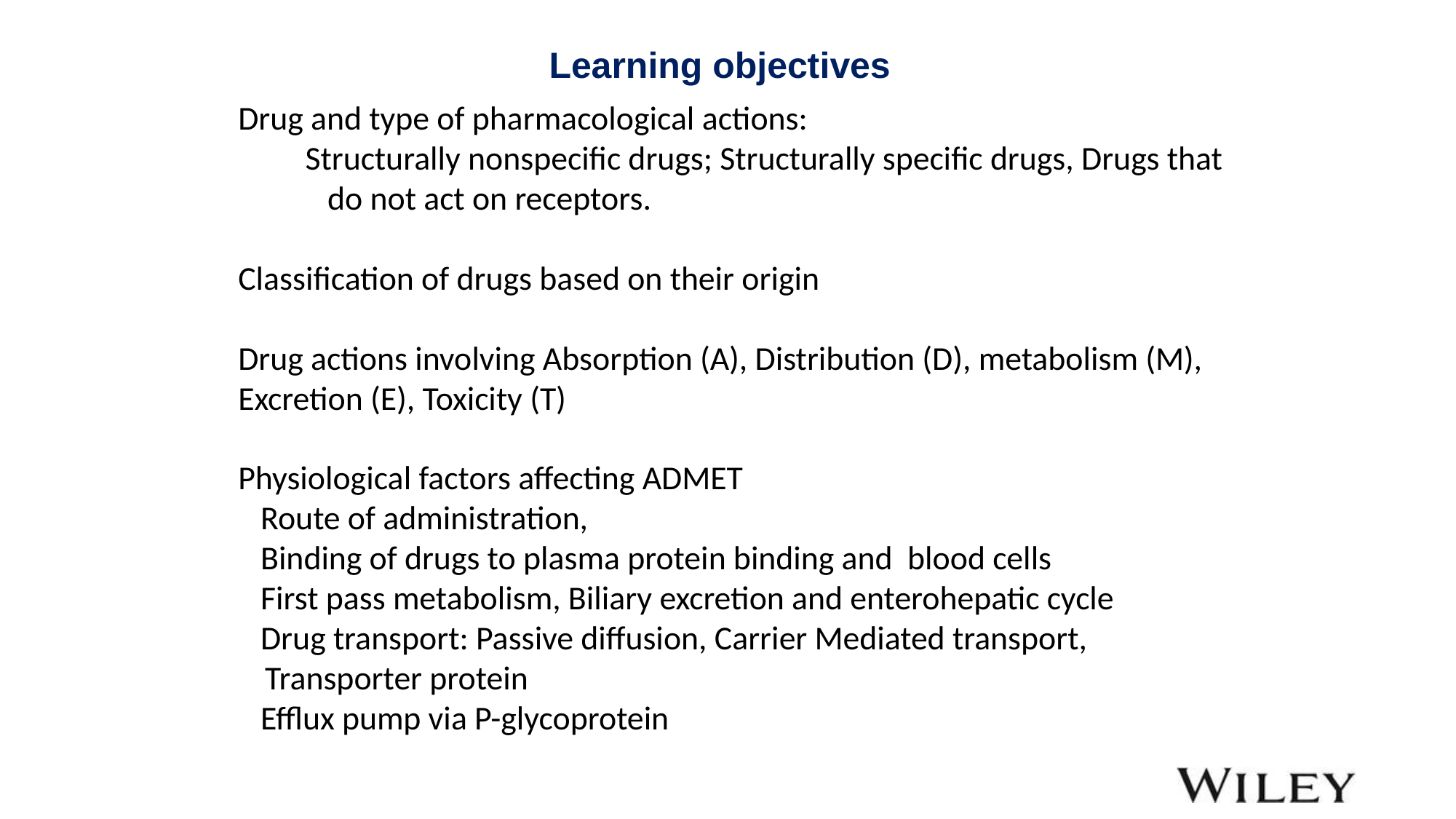

Learning objectives
Drug and type of pharmacological actions:
         Structurally nonspecific drugs; Structurally specific drugs, Drugs that do not act on receptors.

Classification of drugs based on their origin

Drug actions involving Absorption (A), Distribution (D), metabolism (M), Excretion (E), Toxicity (T)

Physiological factors affecting ADMET
   Route of administration,
   Binding of drugs to plasma protein binding and  blood cells
   First pass metabolism, Biliary excretion and enterohepatic cycle
   Drug transport: Passive diffusion, Carrier Mediated transport,      Transporter protein
   Efflux pump via P-glycoprotein